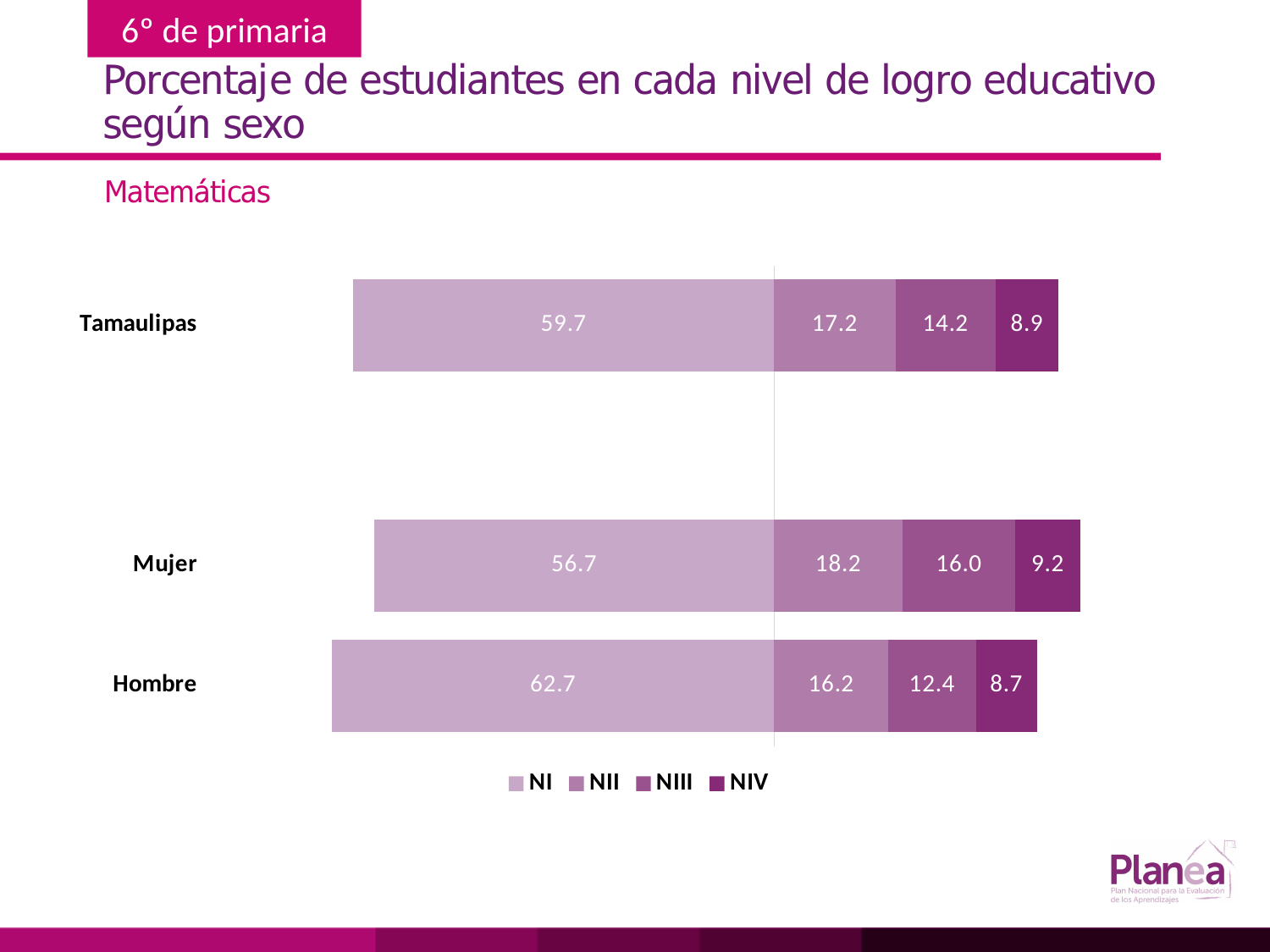

# Porcentaje de estudiantes en cada nivel de logro educativo según sexo

Matemáticas

### Chart

| Category |  |  |  |  |
|---|---|---|---|---|
| Hombre | -62.7 | 16.2 | 12.4 | 8.7 |
| Mujer | -56.7 | 18.2 | 16.0 | 9.2 |
|  | None | None | None | None |
| Tamaulipas | -59.7 | 17.2 | 14.2 | 8.9 |